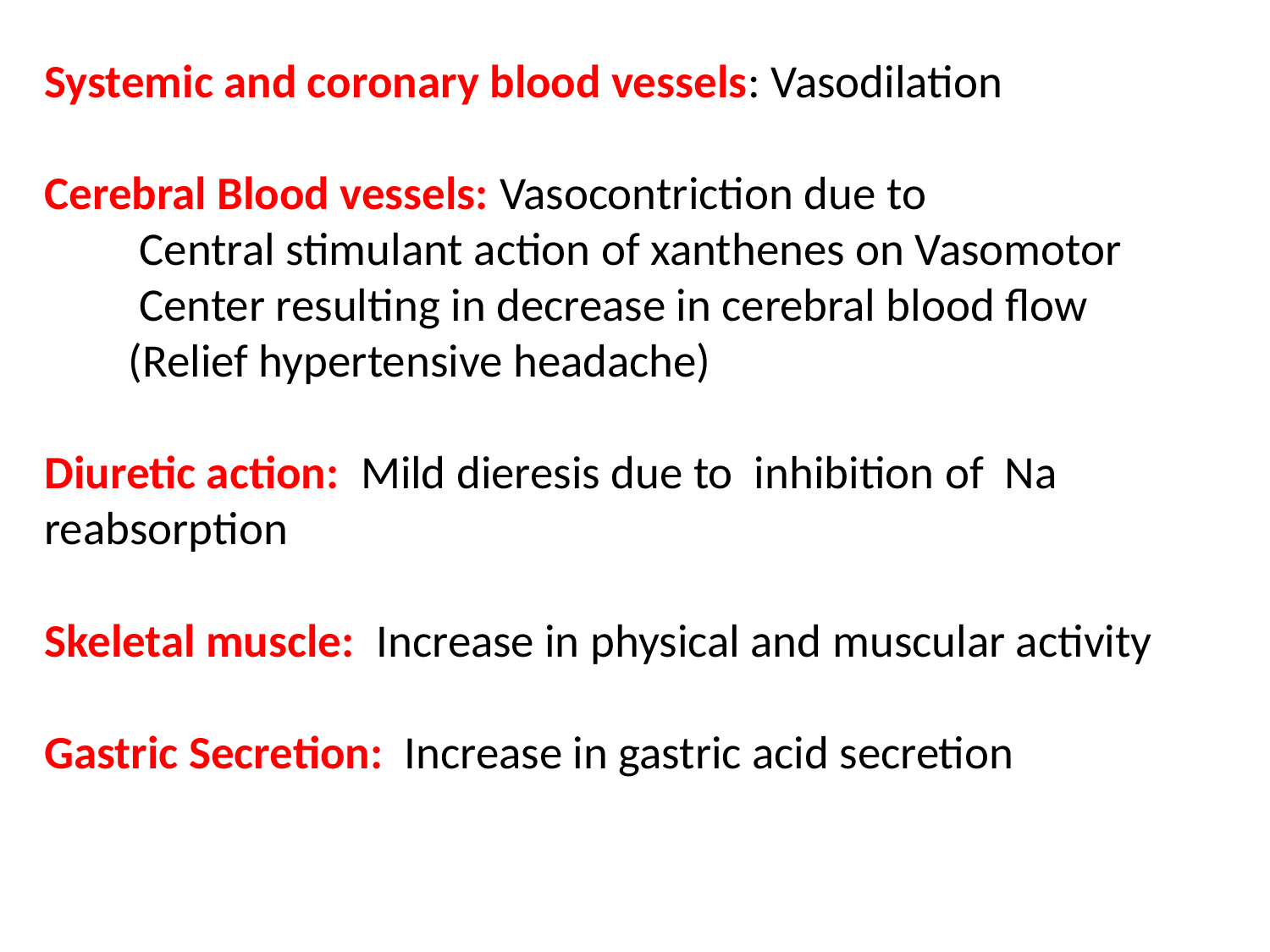

# Systemic and coronary blood vessels: Vasodilation   Cerebral Blood vessels: Vasocontriction due to Central stimulant action of xanthenes on Vasomotor Center resulting in decrease in cerebral blood flow (Relief hypertensive headache)   Diuretic action:  Mild dieresis due to  inhibition of  Na reabsorption Skeletal muscle:  Increase in physical and muscular activity Gastric Secretion:  Increase in gastric acid secretion